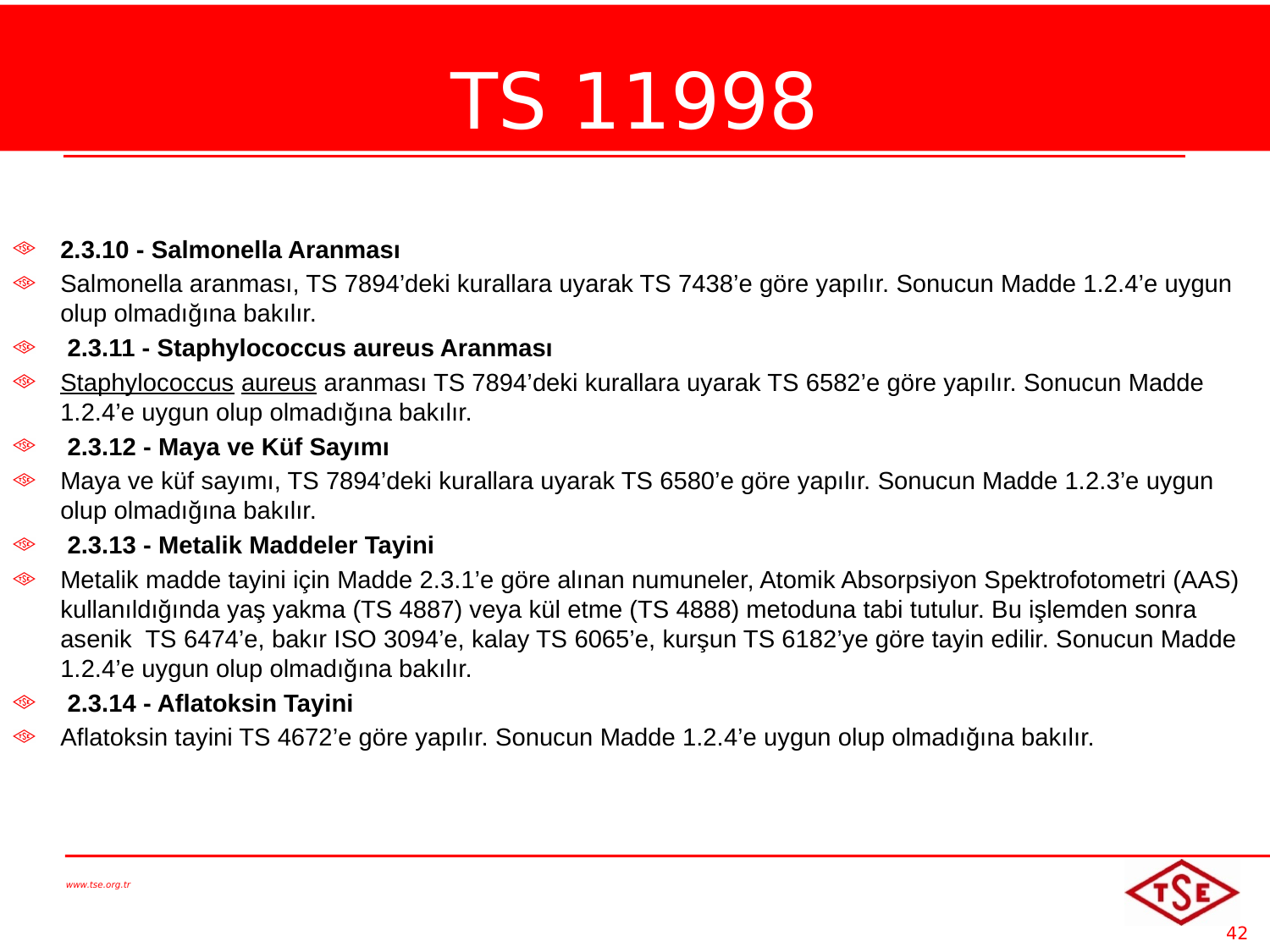

# TS 11998
2.3.10 - Salmonella Aranması
Salmonella aranması, TS 7894’deki kurallara uyarak TS 7438’e göre yapılır. Sonucun Madde 1.2.4’e uygun olup olmadığına bakılır.
 2.3.11 - Staphylococcus aureus Aranması
Staphylococcus aureus aranması TS 7894’deki kurallara uyarak TS 6582’e göre yapılır. Sonucun Madde 1.2.4’e uygun olup olmadığına bakılır.
 2.3.12 - Maya ve Küf Sayımı
Maya ve küf sayımı, TS 7894’deki kurallara uyarak TS 6580’e göre yapılır. Sonucun Madde 1.2.3’e uygun olup olmadığına bakılır.
 2.3.13 - Metalik Maddeler Tayini
Metalik madde tayini için Madde 2.3.1’e göre alınan numuneler, Atomik Absorpsiyon Spektrofotometri (AAS) kullanıldığında yaş yakma (TS 4887) veya kül etme (TS 4888) metoduna tabi tutulur. Bu işlemden sonra asenik  TS 6474’e, bakır ISO 3094’e, kalay TS 6065’e, kurşun TS 6182’ye göre tayin edilir. Sonucun Madde 1.2.4’e uygun olup olmadığına bakılır.
 2.3.14 - Aflatoksin Tayini
Aflatoksin tayini TS 4672’e göre yapılır. Sonucun Madde 1.2.4’e uygun olup olmadığına bakılır.

www.tse.org.tr
42